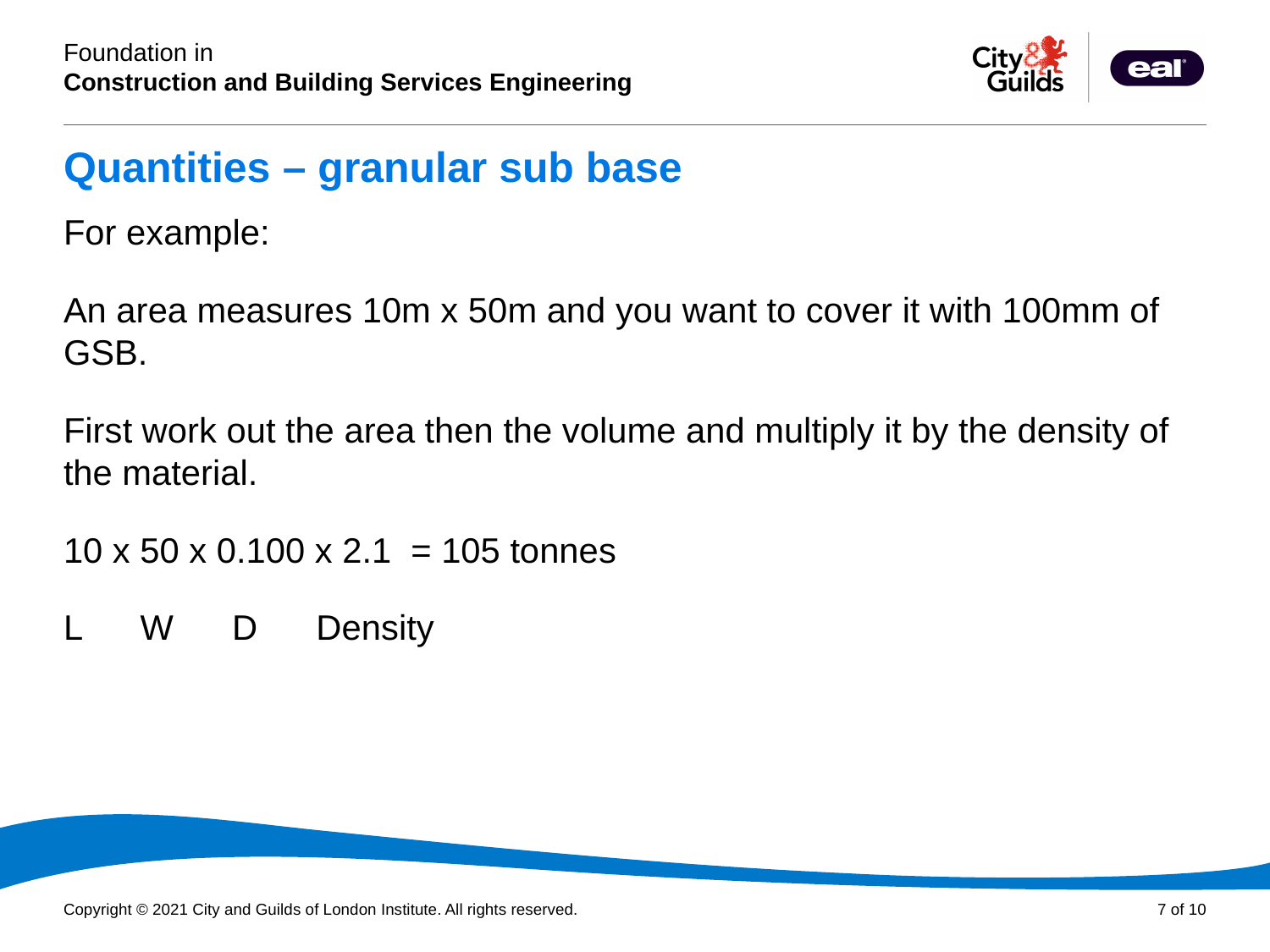

# Quantities – granular sub base
For example:
An area measures 10m x 50m and you want to cover it with 100mm of GSB.
First work out the area then the volume and multiply it by the density of the material.
10 x 50 x 0.100 x 2.1  = 105 tonnes
L      W      D      Density